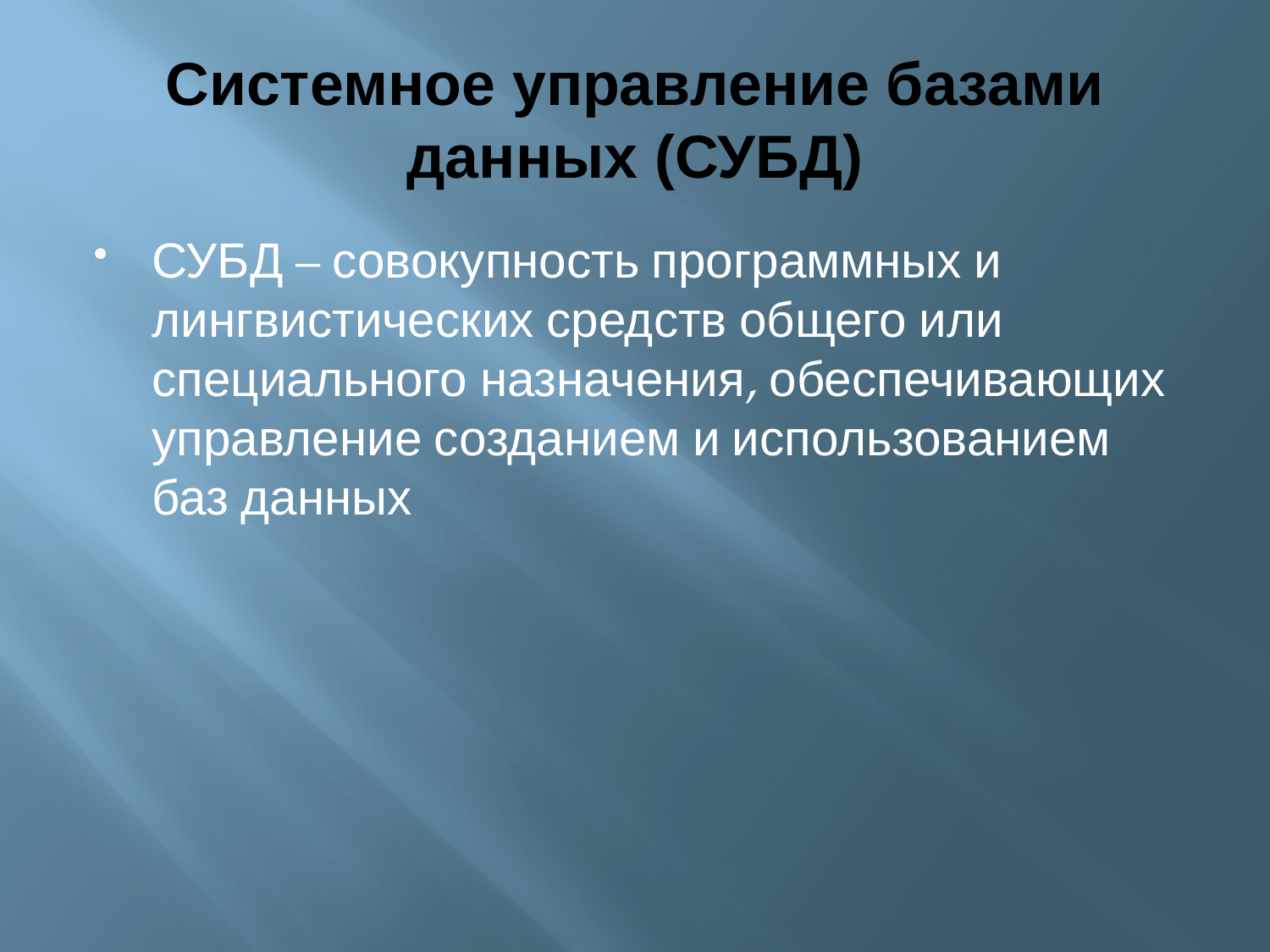

# Системное управление базами данных (СУБД)
СУБД – совокупность программных и лингвистических средств общего или специального назначения, обеспечивающих управление созданием и использованием баз данных